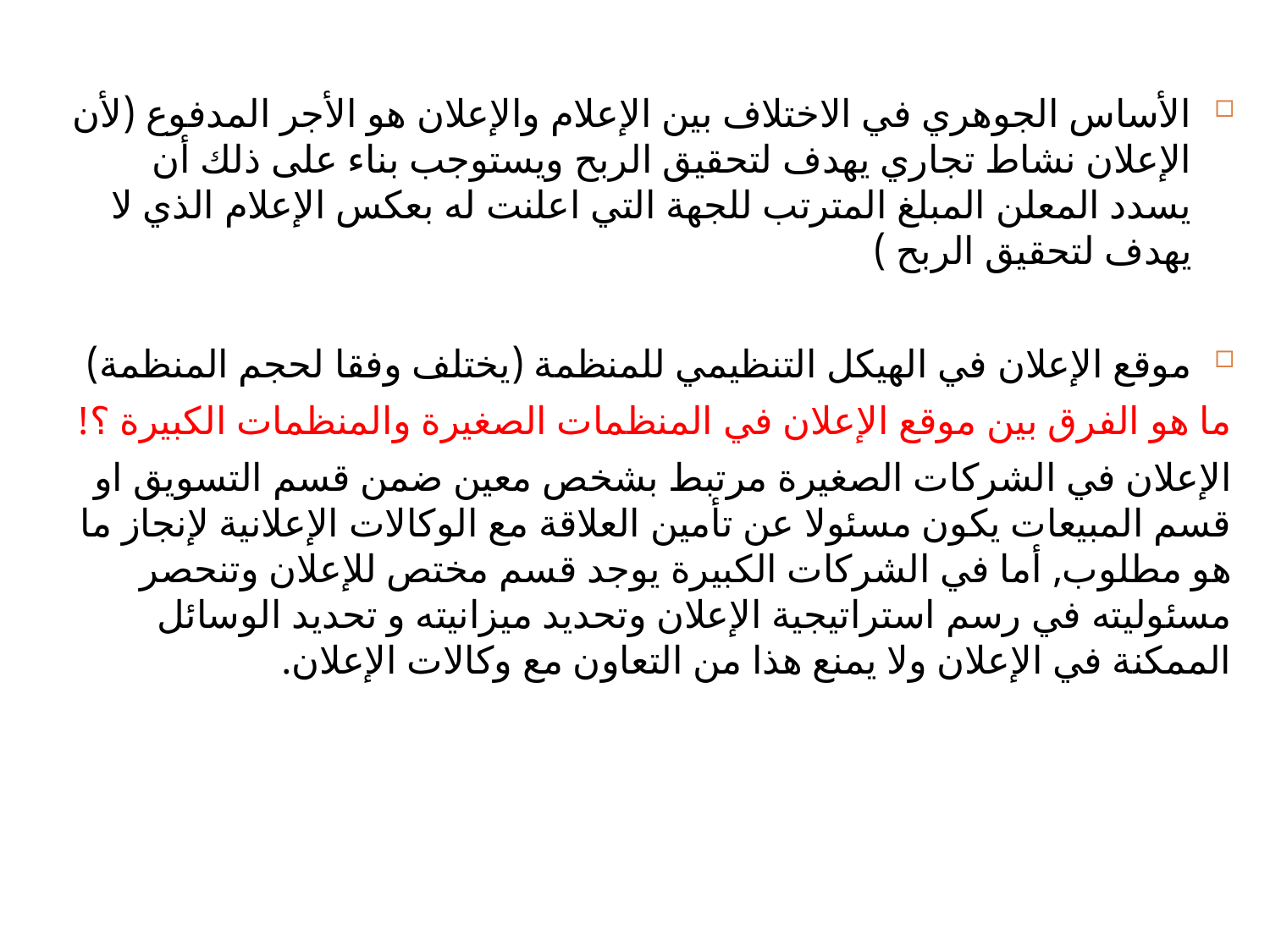

الأساس الجوهري في الاختلاف بين الإعلام والإعلان هو الأجر المدفوع (لأن الإعلان نشاط تجاري يهدف لتحقيق الربح ويستوجب بناء على ذلك أن يسدد المعلن المبلغ المترتب للجهة التي اعلنت له بعكس الإعلام الذي لا يهدف لتحقيق الربح )

موقع الإعلان في الهيكل التنظيمي للمنظمة (يختلف وفقا لحجم المنظمة)
ما هو الفرق بين موقع الإعلان في المنظمات الصغيرة والمنظمات الكبيرة ؟!
الإعلان في الشركات الصغيرة مرتبط بشخص معين ضمن قسم التسويق او قسم المبيعات يكون مسئولا عن تأمين العلاقة مع الوكالات الإعلانية لإنجاز ما هو مطلوب, أما في الشركات الكبيرة يوجد قسم مختص للإعلان وتنحصر مسئوليته في رسم استراتيجية الإعلان وتحديد ميزانيته و تحديد الوسائل الممكنة في الإعلان ولا يمنع هذا من التعاون مع وكالات الإعلان.